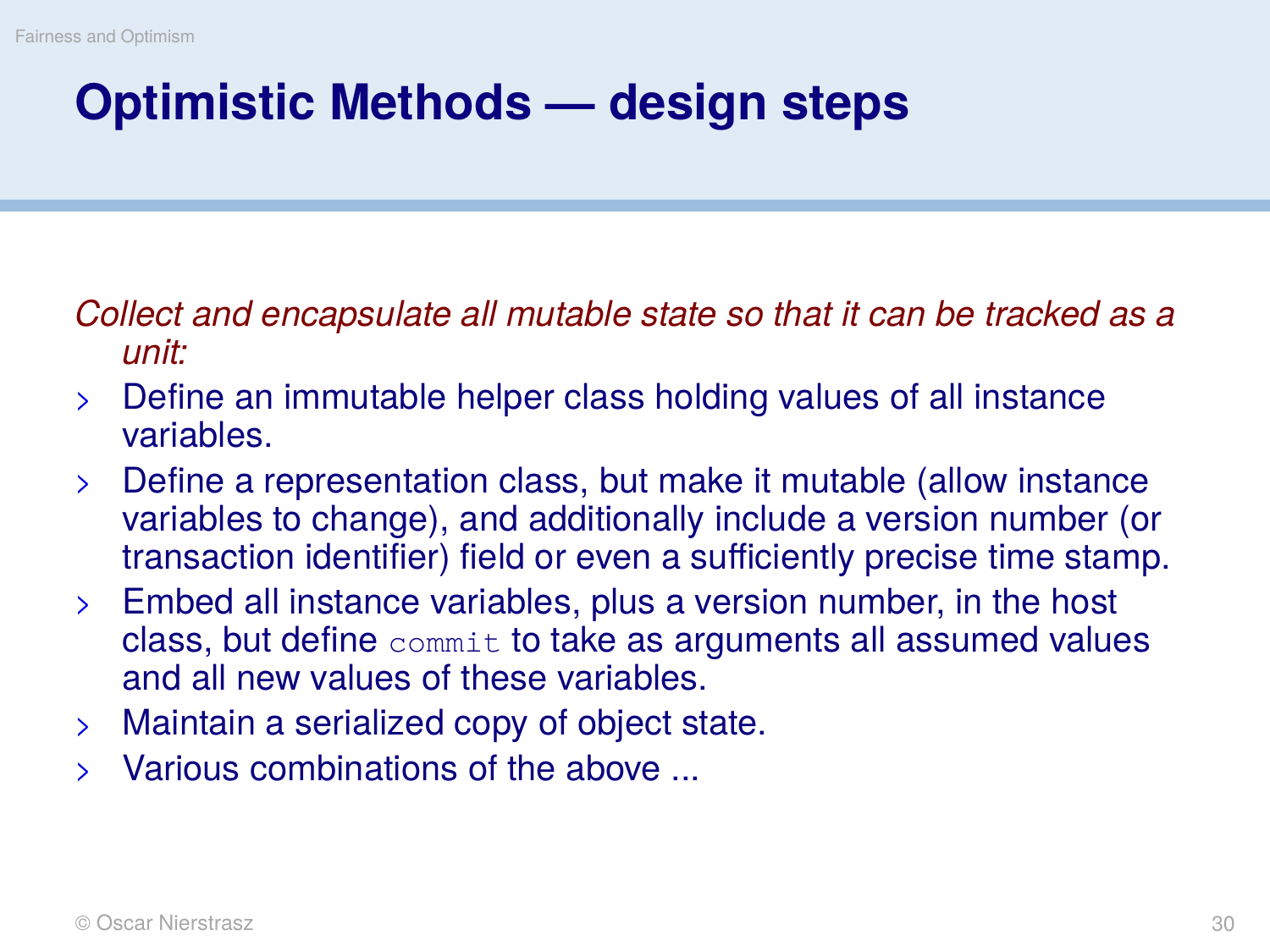

Fairness and Optimism
# Optimistic Methods — design steps
Collect and encapsulate all mutable state so that it can be tracked as a unit:
Define an immutable helper class holding values of all instance variables.
Define a representation class, but make it mutable (allow instance variables to change), and additionally include a version number (or transaction identifier) field or even a sufficiently precise time stamp.
Embed all instance variables, plus a version number, in the host class, but define commit to take as arguments all assumed values and all new values of these variables.
Maintain a serialized copy of object state.
Various combinations of the above ...
© Oscar Nierstrasz
30